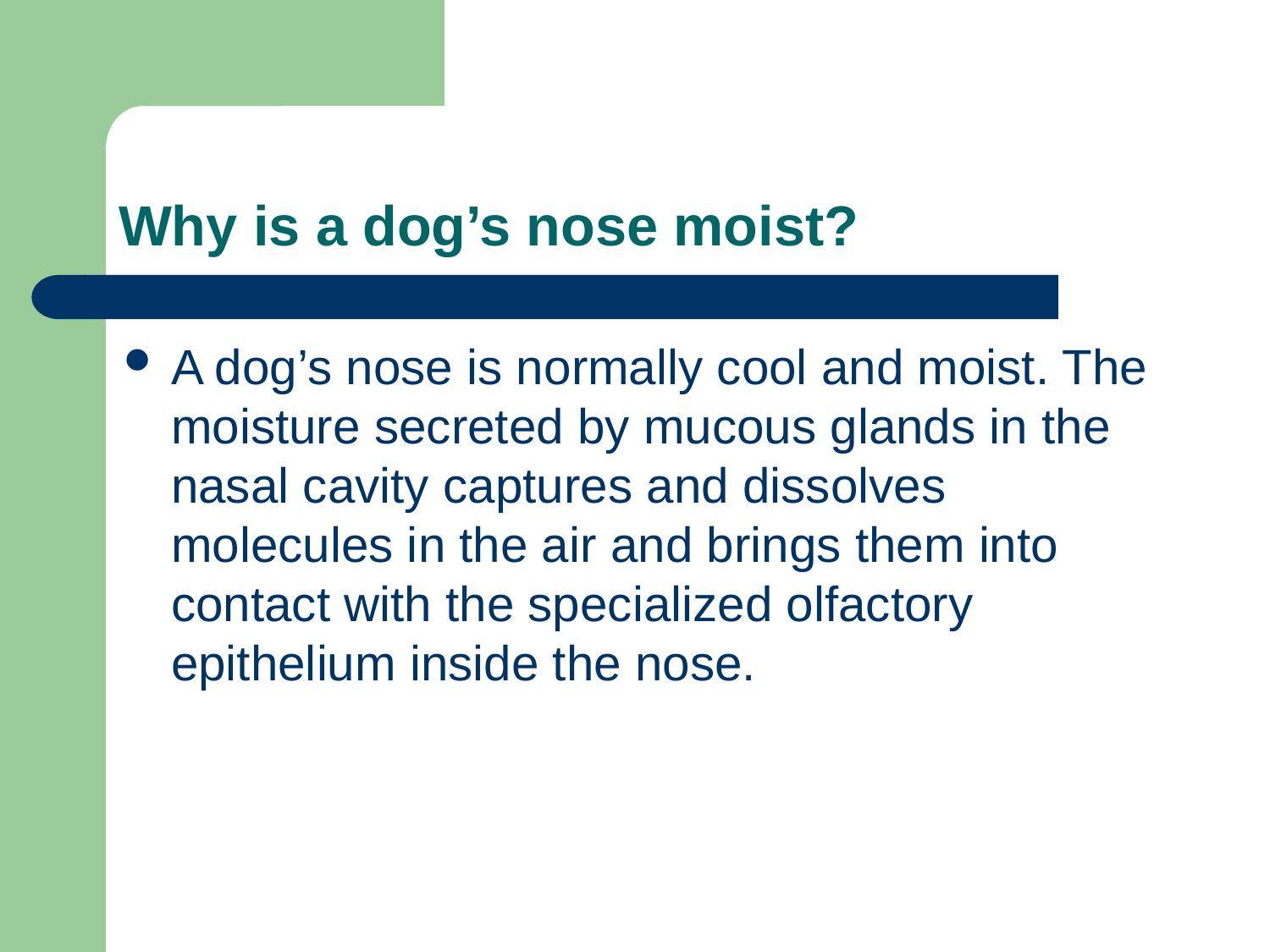

# Why is a dog’s nose moist?
A dog’s nose is normally cool and moist. The moisture secreted by mucous glands in the nasal cavity captures and dissolves molecules in the air and brings them into contact with the specialized olfactory epithelium inside the nose.